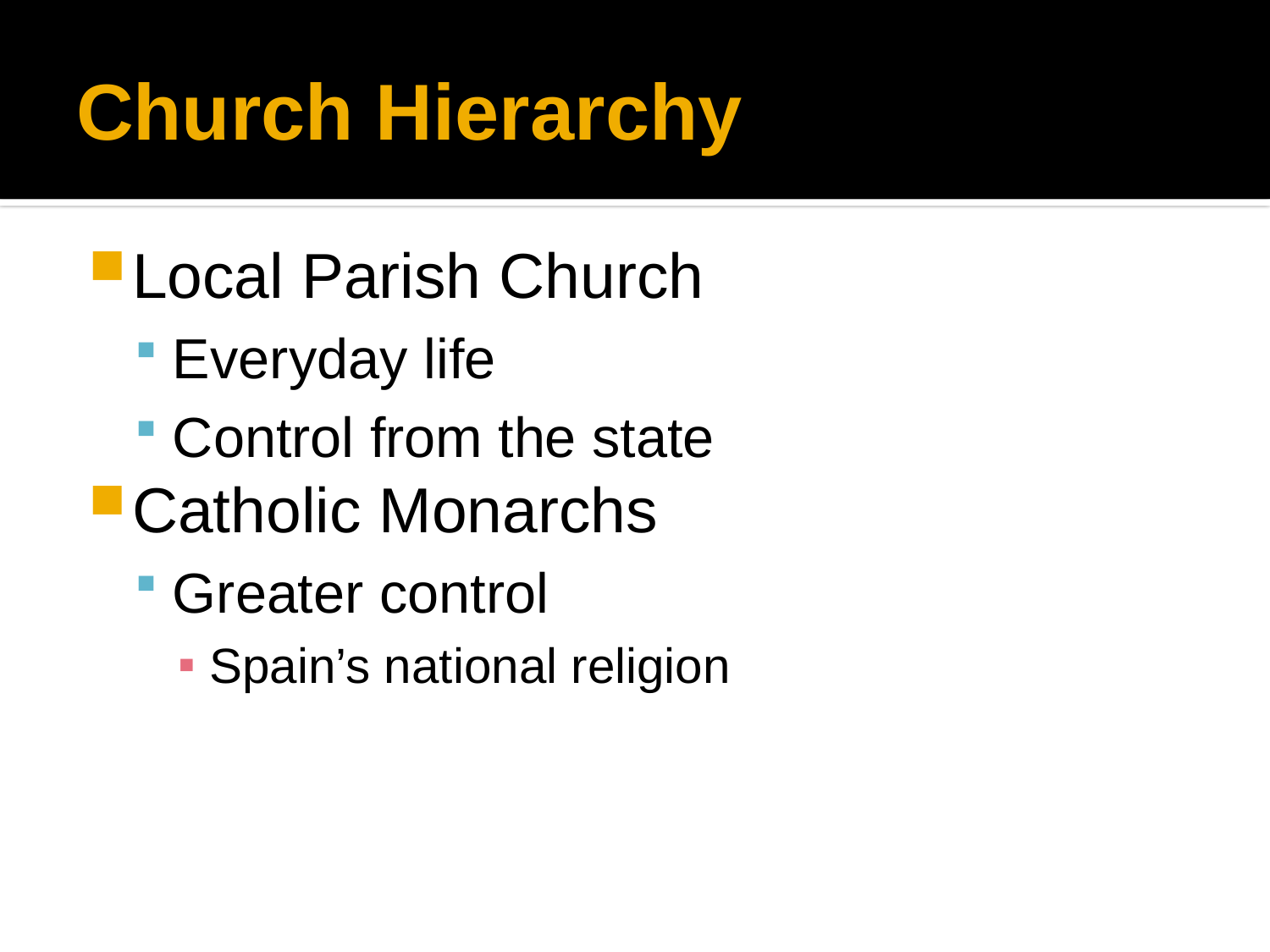

# Church Hierarchy
Local Parish Church
Everyday life
Control from the state
Catholic Monarchs
Greater control
Spain’s national religion